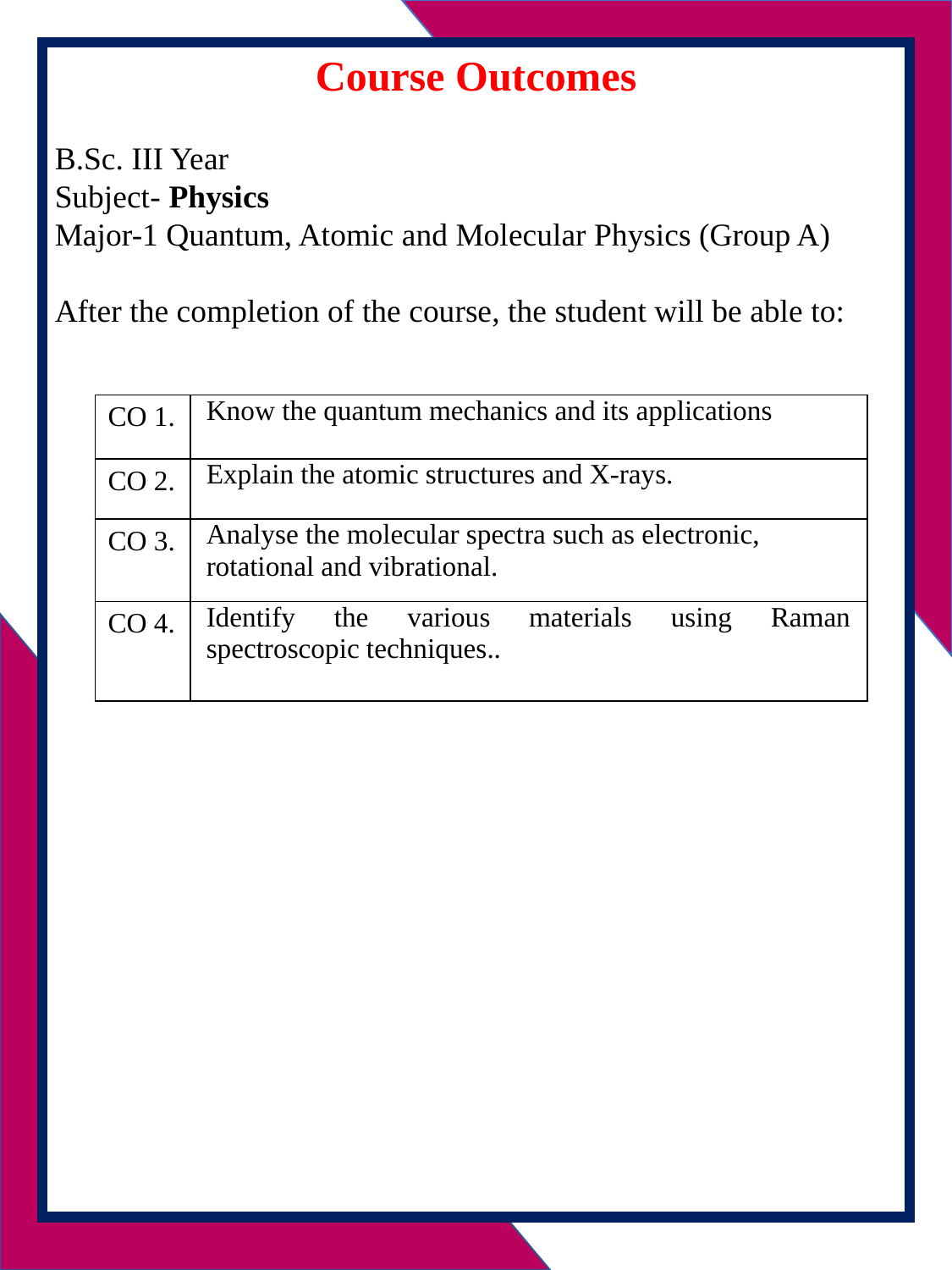

Course Outcomes

B.Sc. III Year
Subject- Physics
Major-1 Quantum, Atomic and Molecular Physics (Group A)

After the completion of the course, the student will be able to:

| CO 1. | Know the quantum mechanics and its applications |
| --- | --- |
| CO 2. | Explain the atomic structures and X-rays. |
| CO 3. | Analyse the molecular spectra such as electronic, rotational and vibrational. |
| CO 4. | Identify the various materials using Raman spectroscopic techniques.. |